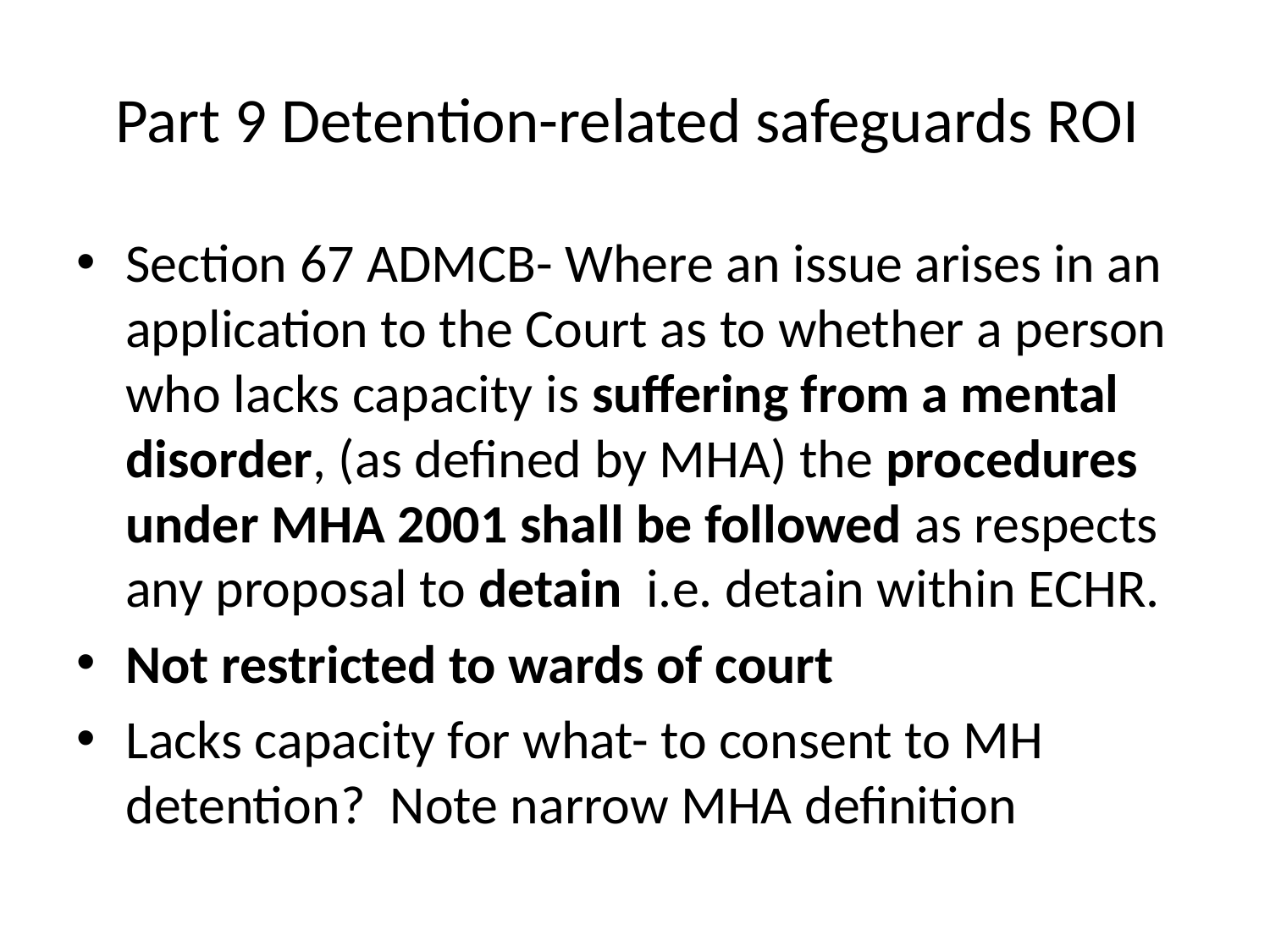

# Part 9 Detention-related safeguards ROI
Section 67 ADMCB- Where an issue arises in an application to the Court as to whether a person who lacks capacity is suffering from a mental disorder, (as defined by MHA) the procedures under MHA 2001 shall be followed as respects any proposal to detain  i.e. detain within ECHR.
Not restricted to wards of court
Lacks capacity for what- to consent to MH detention?  Note narrow MHA definition